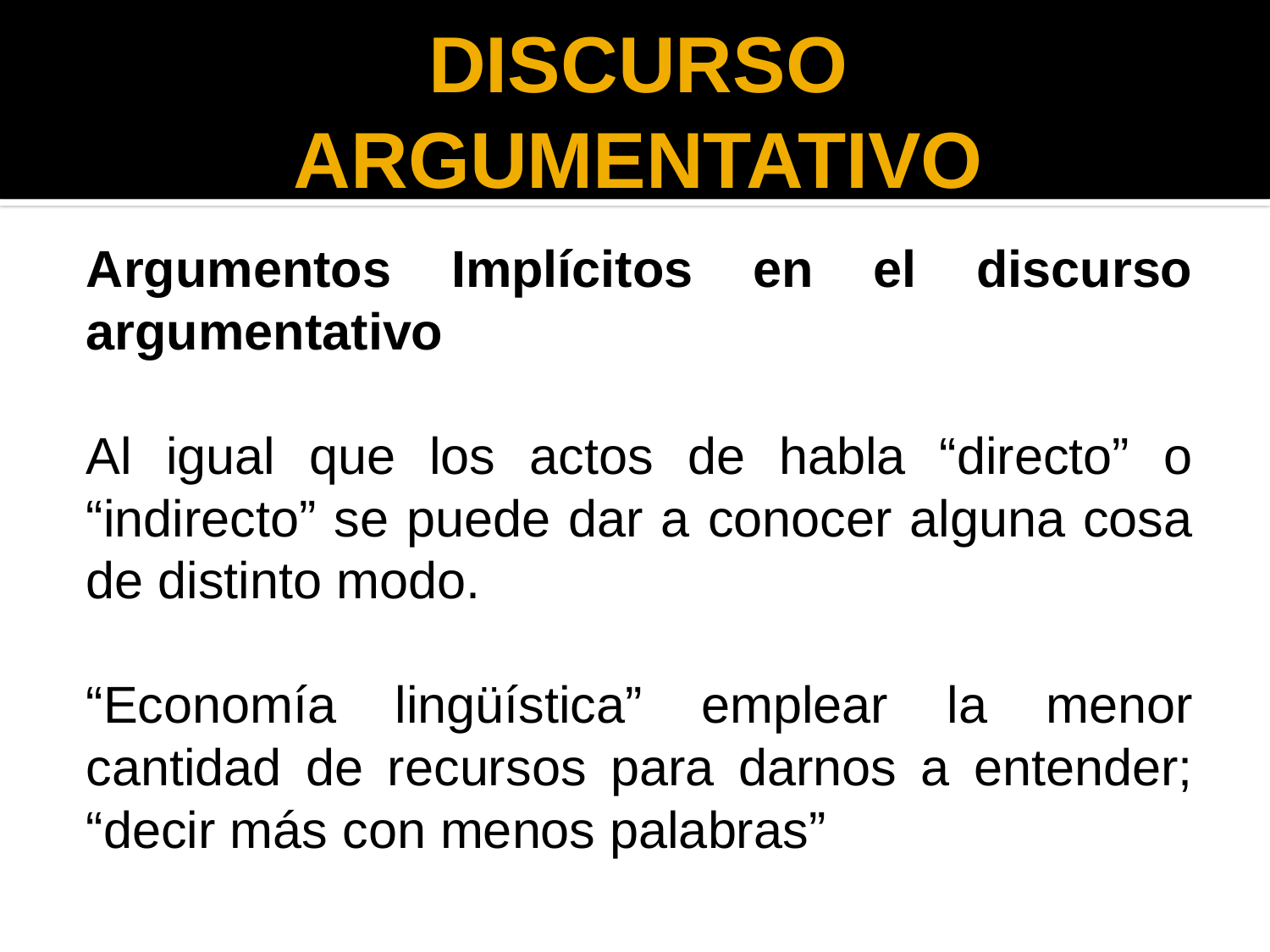

# DISCURSO ARGUMENTATIVO
Argumentos Implícitos en el discurso argumentativo

Al igual que los actos de habla “directo” o “indirecto” se puede dar a conocer alguna cosa de distinto modo.

“Economía lingüística” emplear la menor cantidad de recursos para darnos a entender; “decir más con menos palabras”